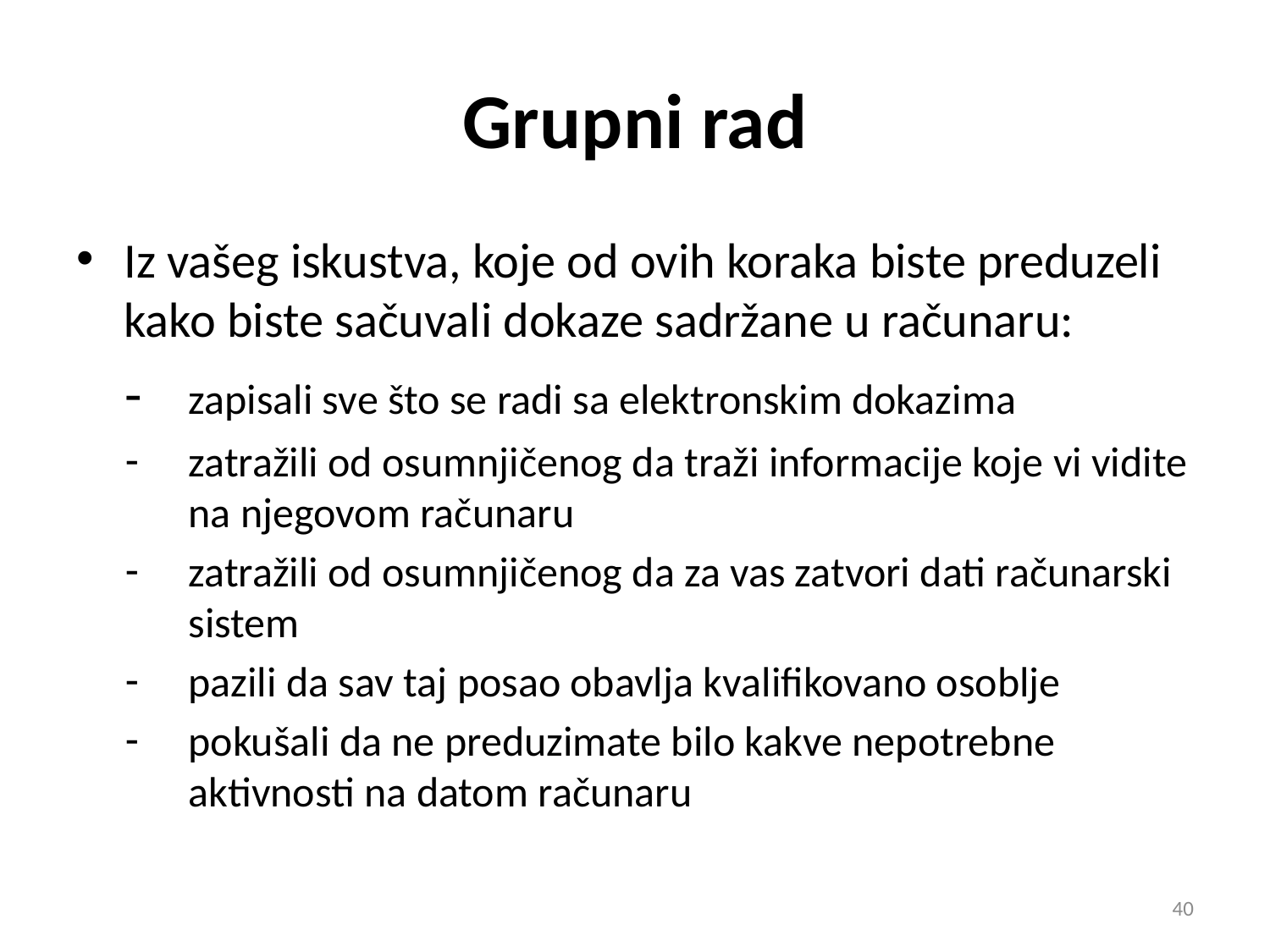

# Grupni rad
Iz vašeg iskustva, koje od ovih koraka biste preduzeli kako biste sačuvali dokaze sadržane u računaru:
- 	zapisali sve što se radi sa elektronskim dokazima
zatražili od osumnjičenog da traži informacije koje vi vidite na njegovom računaru
zatražili od osumnjičenog da za vas zatvori dati računarski sistem
pazili da sav taj posao obavlja kvalifikovano osoblje
pokušali da ne preduzimate bilo kakve nepotrebne aktivnosti na datom računaru
40